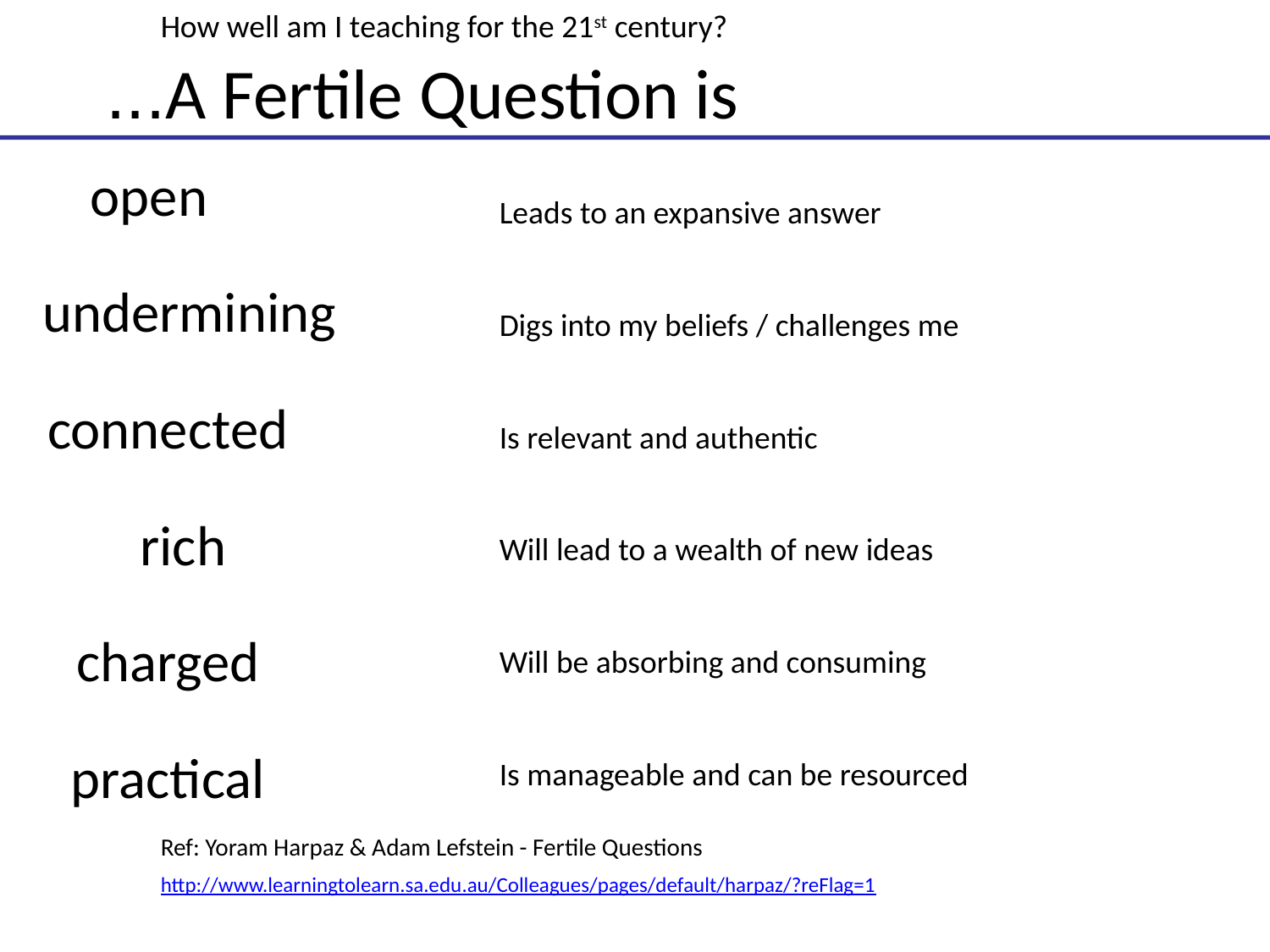

How well am I teaching for the 21st century?
A Fertile Question is...
open

Leads to an expansive answer
Digs into my beliefs / challenges me
Is relevant and authentic
Will lead to a wealth of new ideas
Will be absorbing and consuming
Is manageable and can be resourced
undermining
connected

rich

charged
practical
Ref: Yoram Harpaz & Adam Lefstein - Fertile Questions
http://www.learningtolearn.sa.edu.au/Colleagues/pages/default/harpaz/?reFlag=1